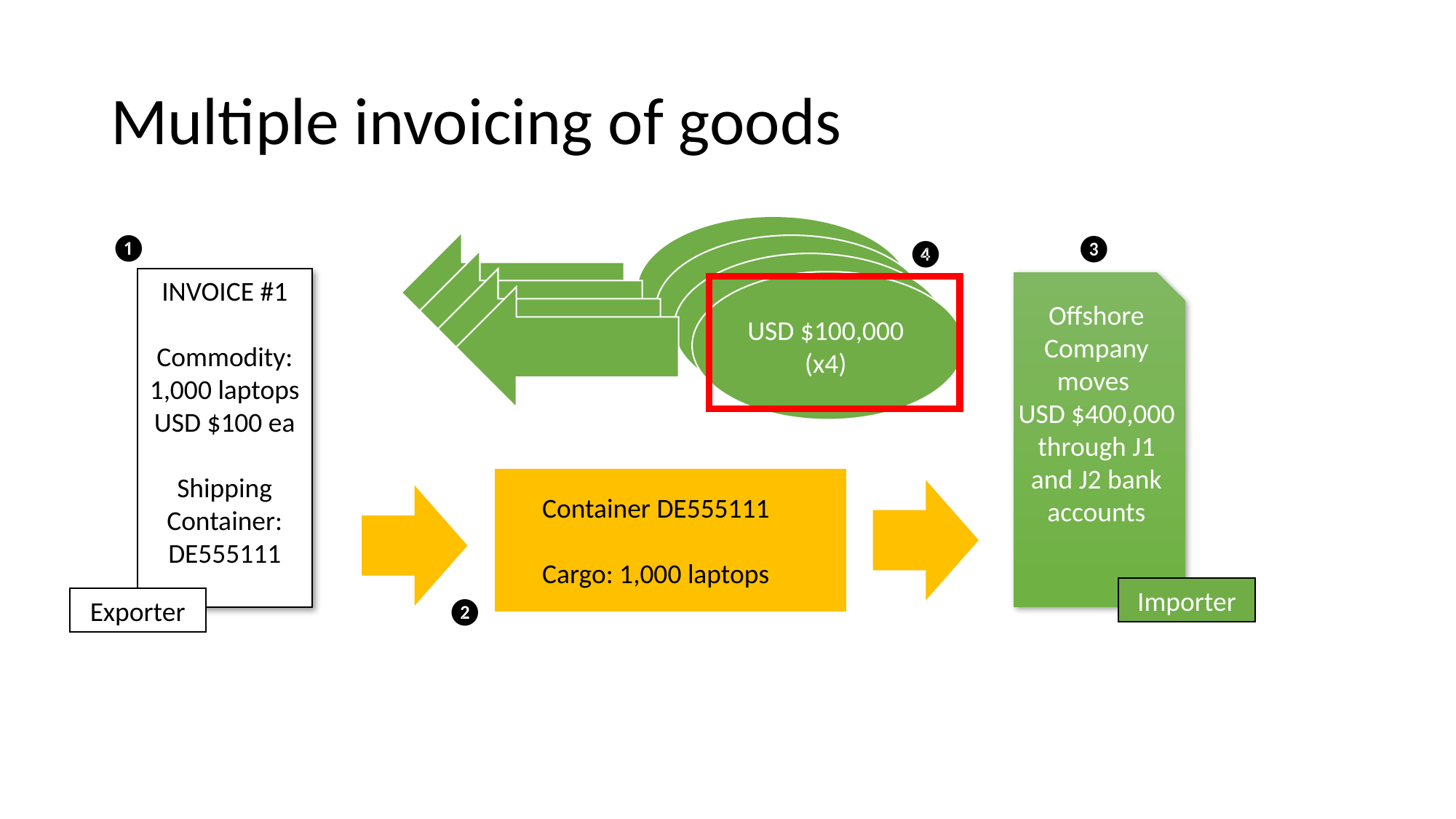

# Multiple invoicing of goods

❶
❸
❹

Bitcoin worth KYD 100,000

INVOICE #1

Commodity:
1,000 laptops USD $100 ea

Shipping Container:
DE555111

Offshore Company moves
USD $400,000 through J1 and J2 bank accounts

USD $100,000 (x4)

Container DE555111

Cargo: 1,000 laptops

Importer
❷
Exporter